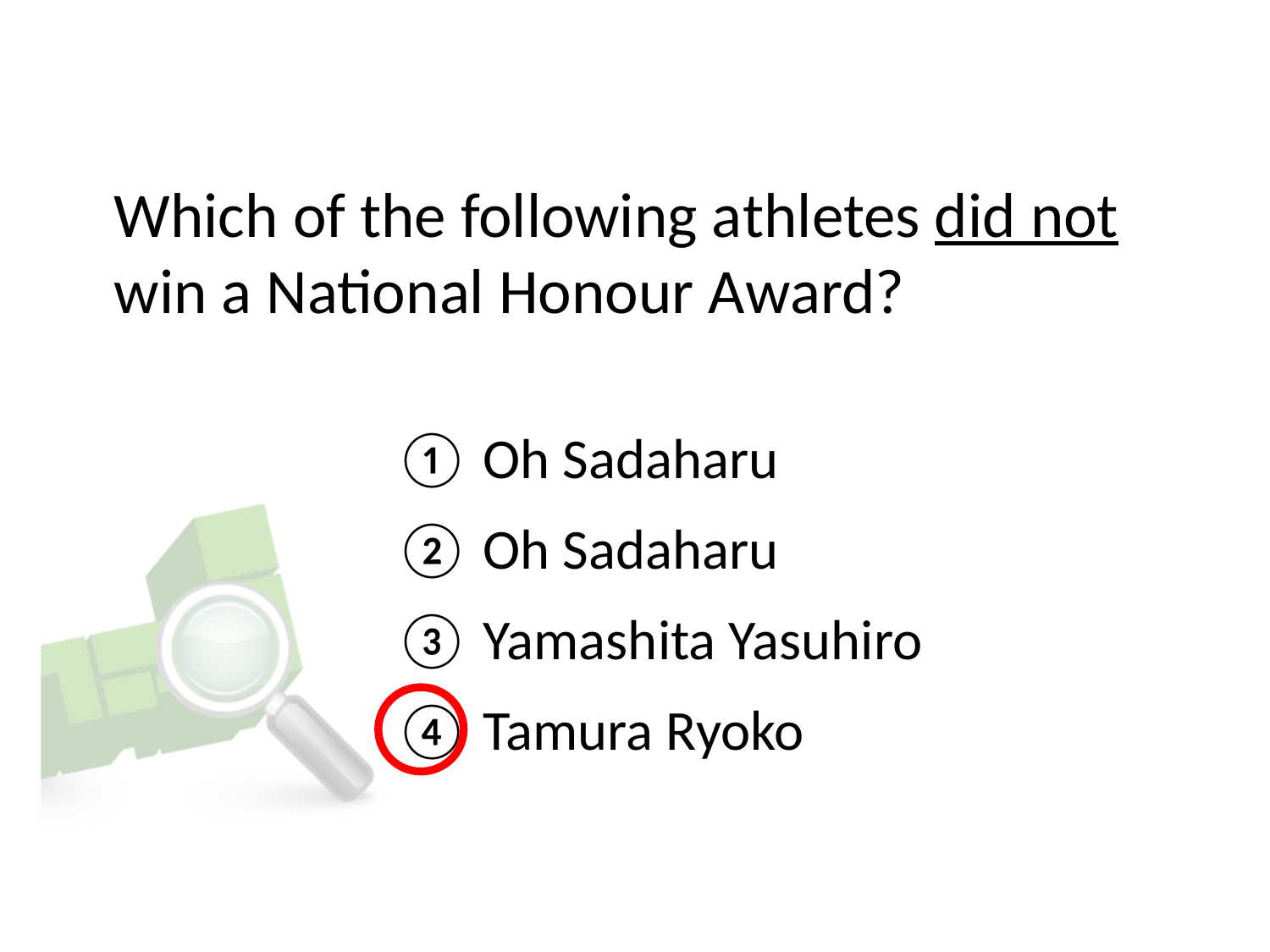

# Which of the following athletes did not win a National Honour Award?
① Oh Sadaharu
② Oh Sadaharu
③ Yamashita Yasuhiro
④ Tamura Ryoko